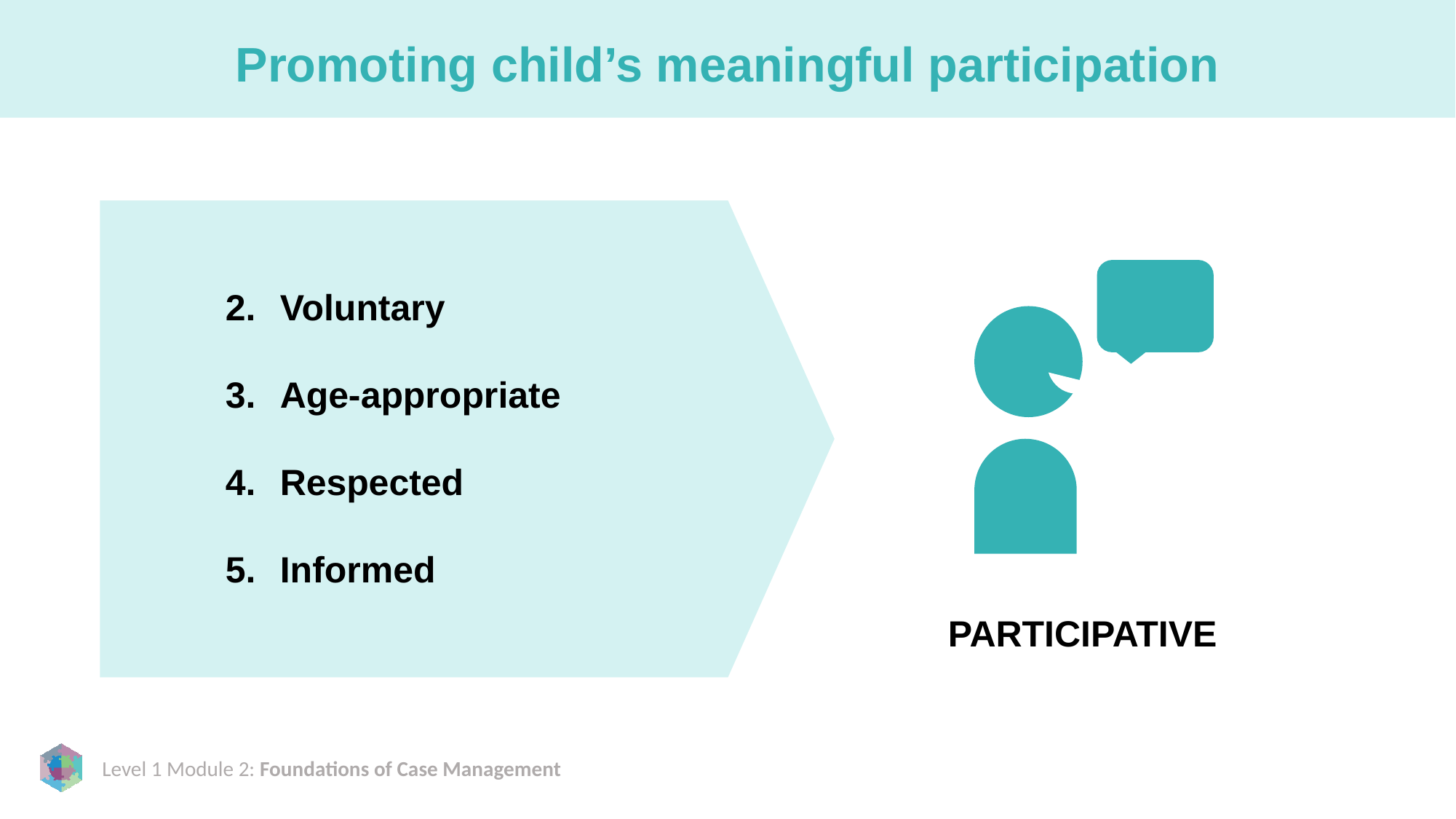

# Promoting child’s meaningful participation

Voluntary
Age-appropriate

Respected
Informed
PARTICIPATIVE